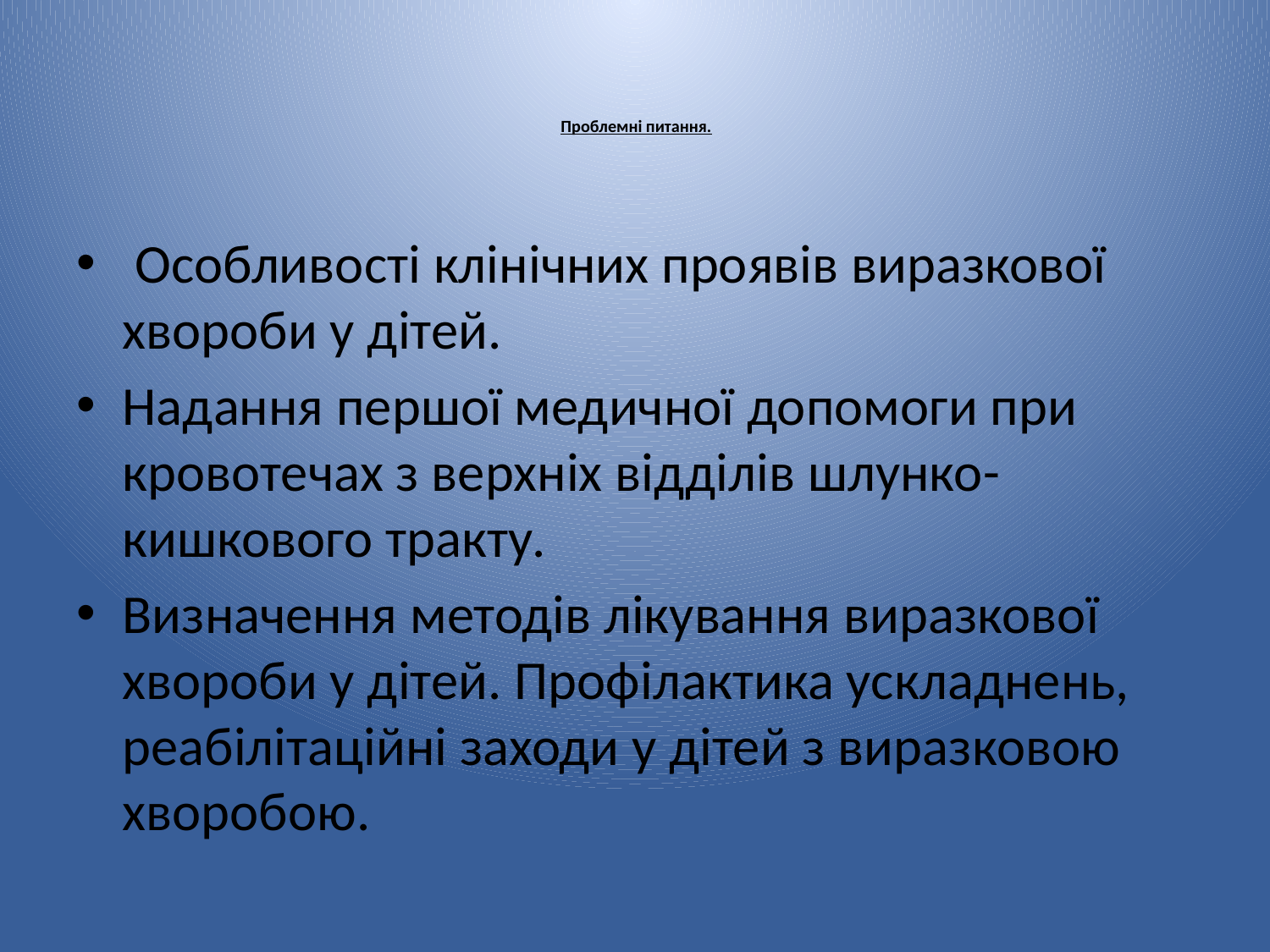

# Проблемні питання.
 Особливості клінічних проявів виразкової хвороби у дітей.
Надання першої медичної допомоги при кровотечах з верхніх відділів шлунко-кишкового тракту.
Визначення методів лікування виразкової хвороби у дітей. Профілактика ускладнень, реабілітаційні заходи у дітей з виразковою хворобою.